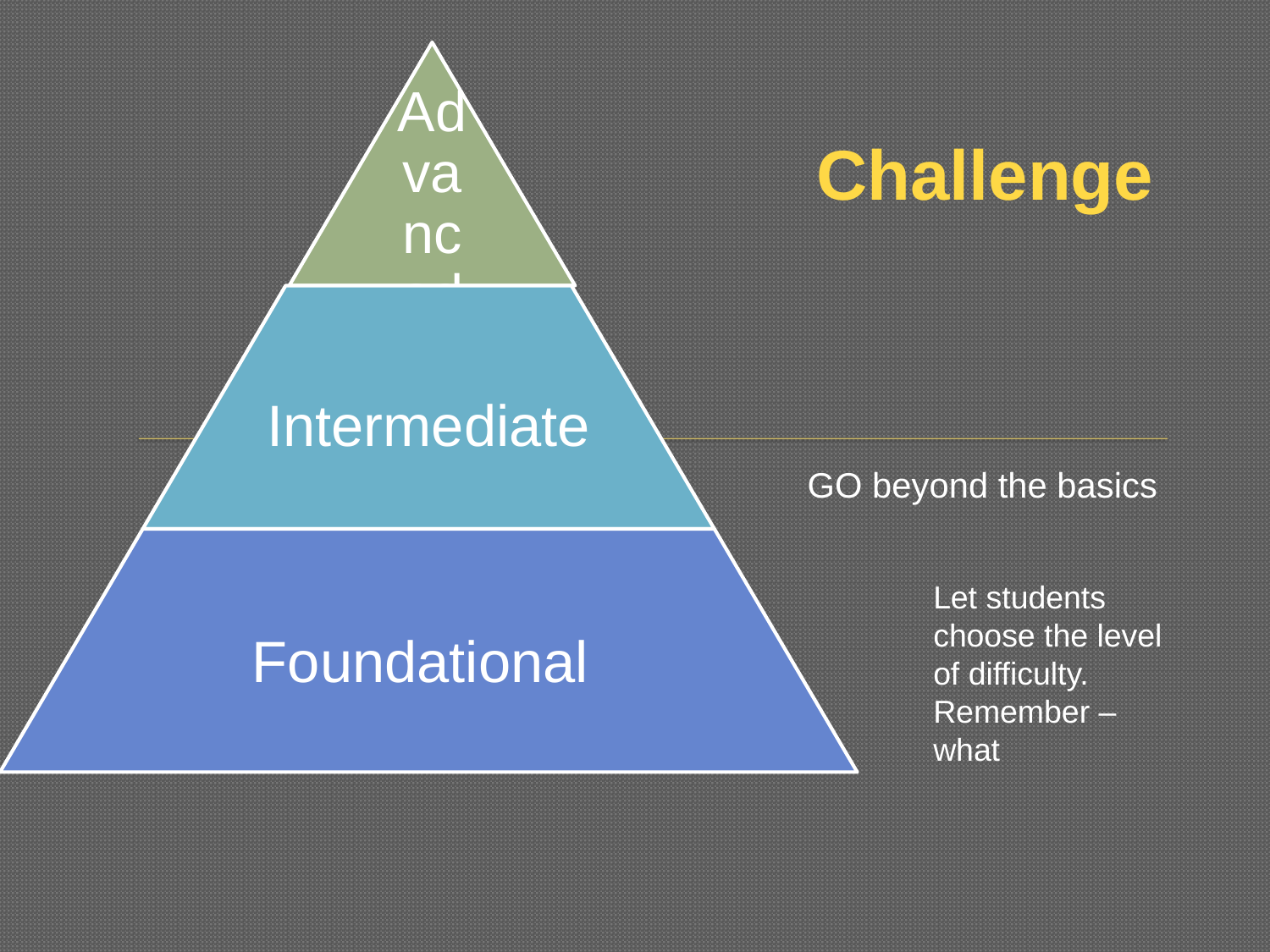

# Challenge
Advanced
Intermediate
Foundational
GO beyond the basics
Let students choose the level of difficulty.
Remember – what